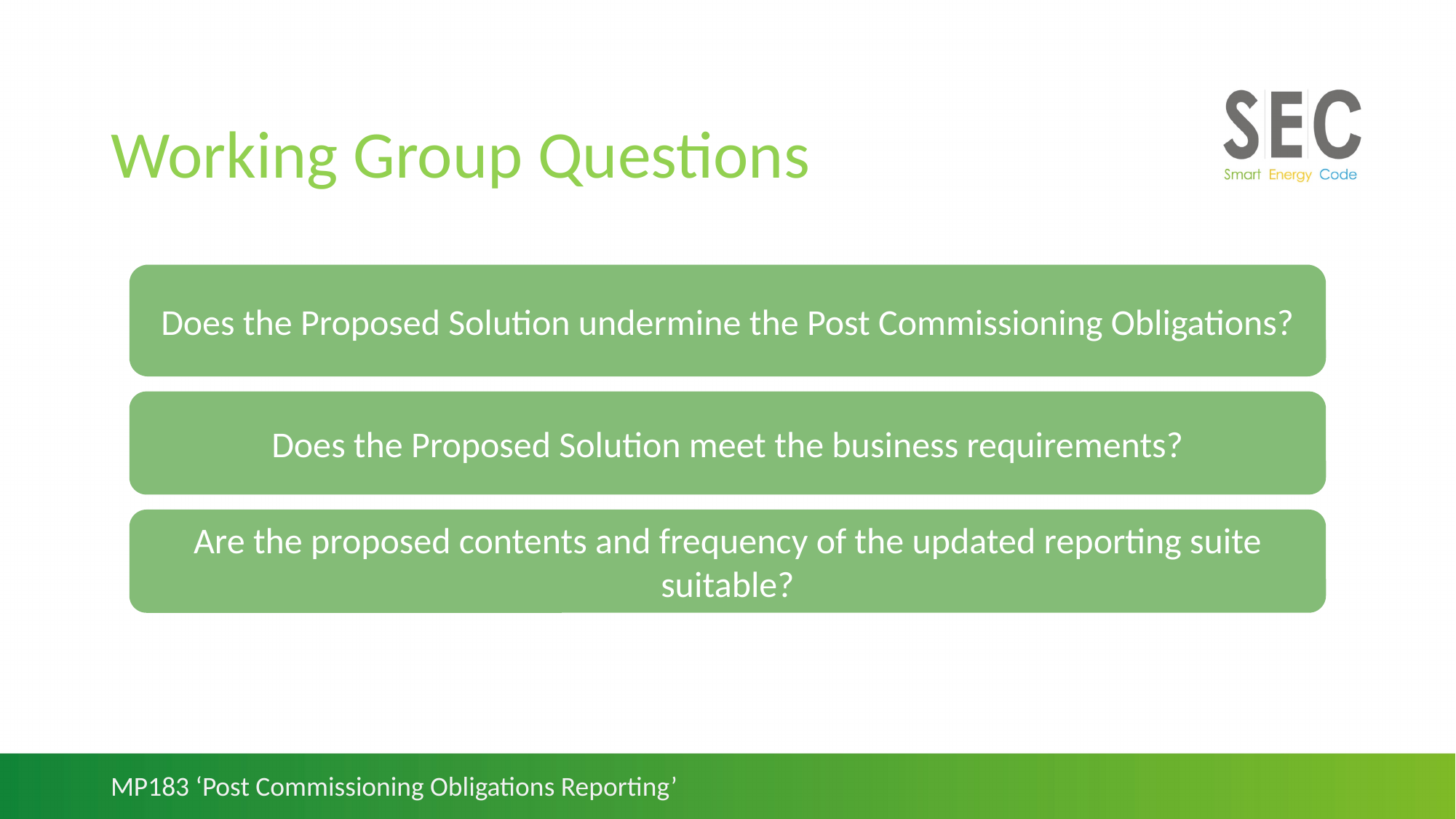

# Working Group Questions
Does the Proposed Solution undermine the Post Commissioning Obligations?
Does the Proposed Solution meet the business requirements?
Are the proposed contents and frequency of the updated reporting suite suitable?
MP183 ‘Post Commissioning Obligations Reporting’